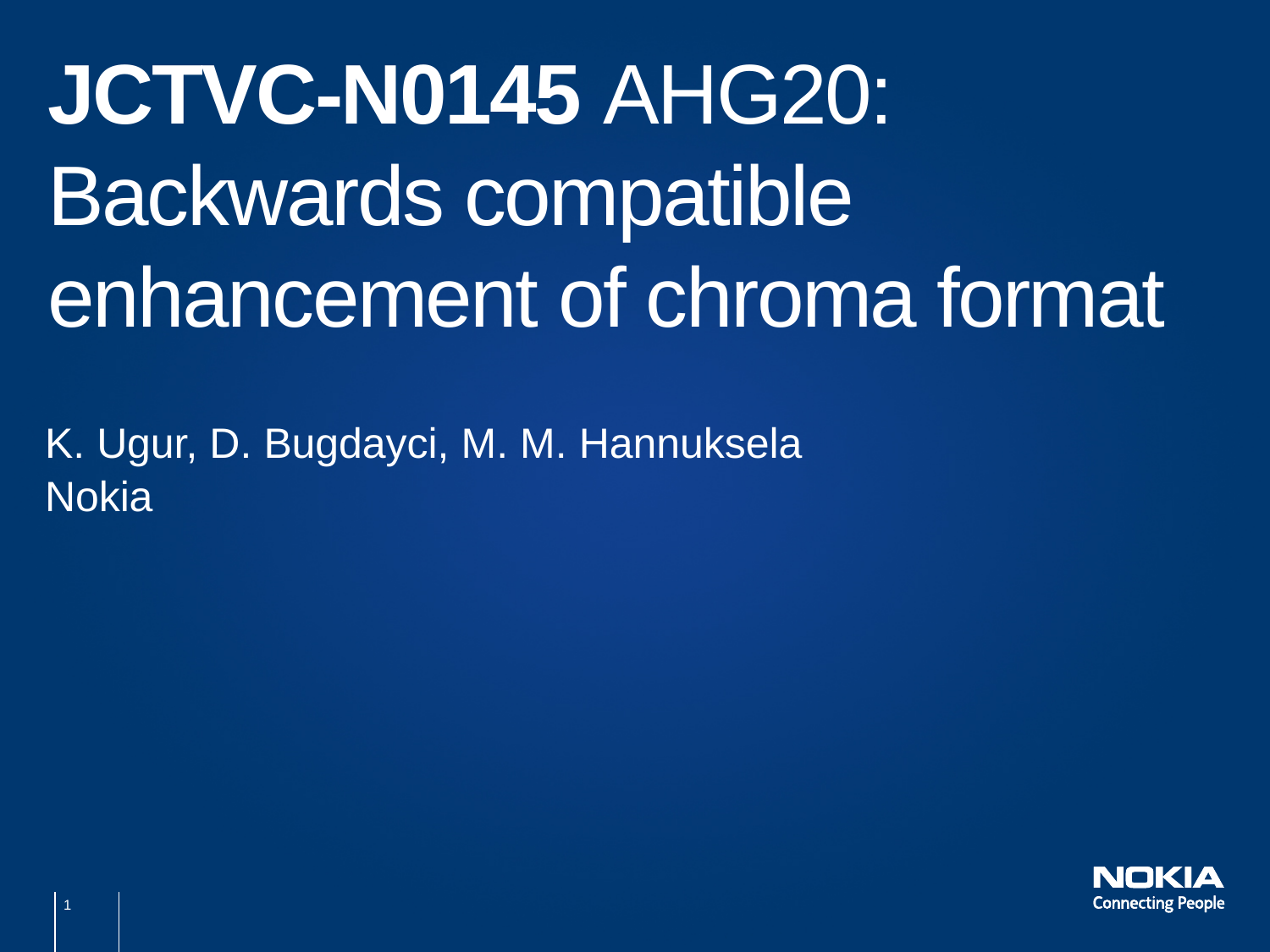

# JCTVC-N0145 AHG20: Backwards compatible enhancement of chroma format
K. Ugur, D. Bugdayci, M. M. Hannuksela
Nokia
1